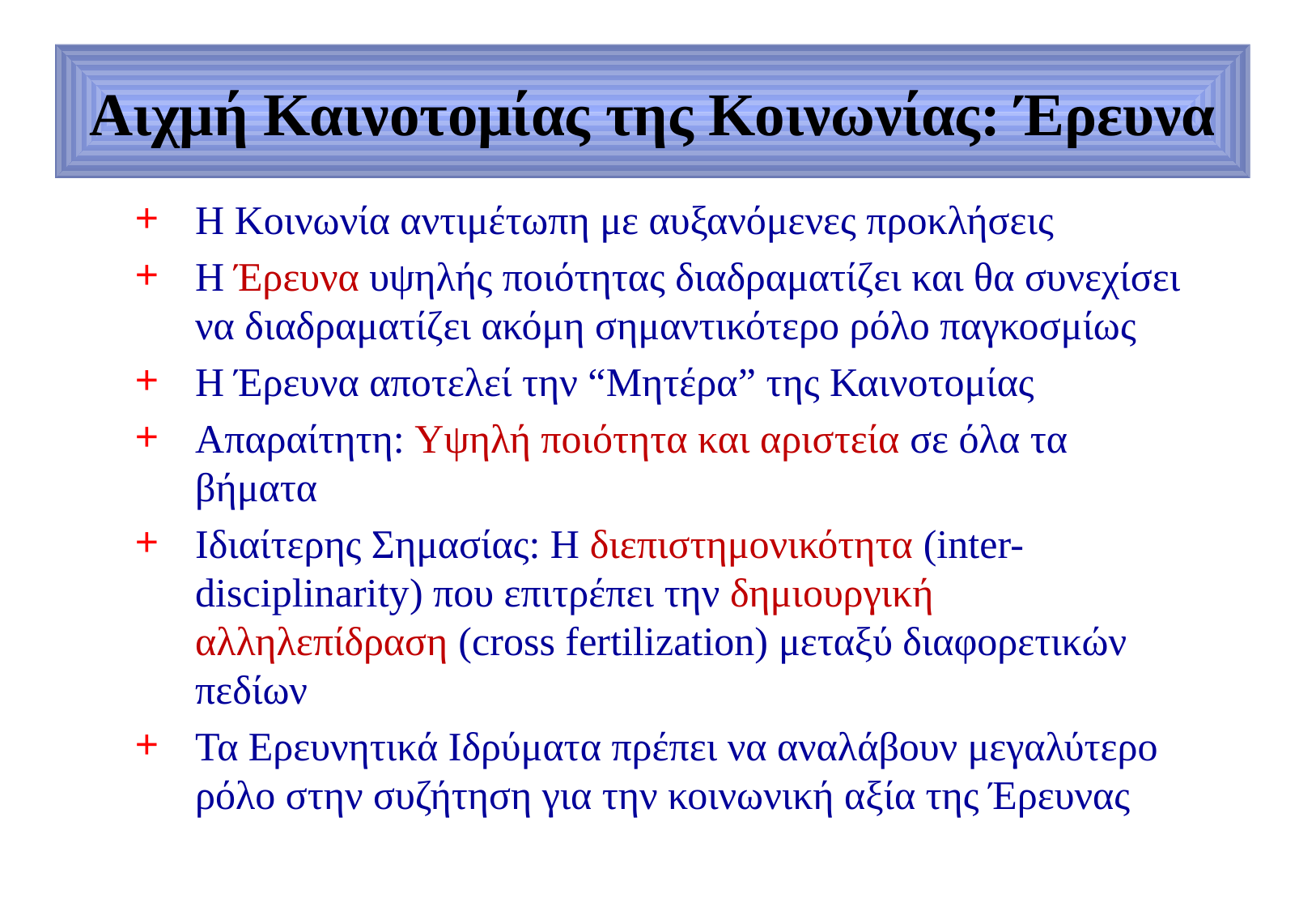

# Αιχμή Καινοτομίας της Κοινωνίας: Έρευνα
Η Κοινωνία αντιμέτωπη με αυξανόμενες προκλήσεις
Η Έρευνα υψηλής ποιότητας διαδραματίζει και θα συνεχίσει να διαδραματίζει ακόμη σημαντικότερο ρόλο παγκοσμίως
Η Έρευνα αποτελεί την “Μητέρα” της Καινοτομίας
Απαραίτητη: Υψηλή ποιότητα και αριστεία σε όλα τα βήματα
Ιδιαίτερης Σημασίας: Η διεπιστημονικότητα (inter-disciplinarity) που επιτρέπει την δημιουργική αλληλεπίδραση (cross fertilization) μεταξύ διαφορετικών πεδίων
Τα Ερευνητικά Ιδρύματα πρέπει να αναλάβουν μεγαλύτερο ρόλο στην συζήτηση για την κοινωνική αξία της Έρευνας